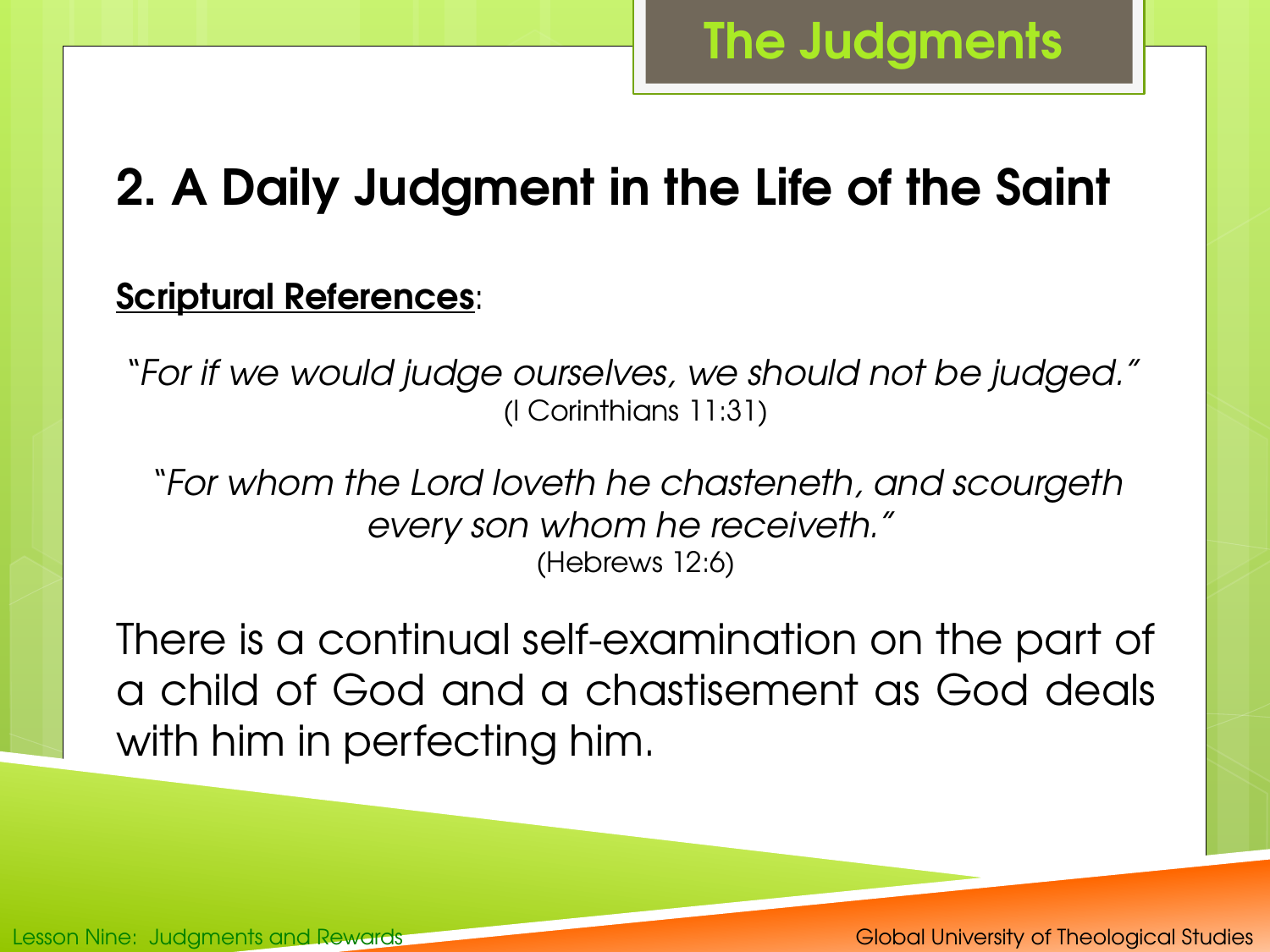

The Judgments
2. A Daily Judgment in the Life of the Saint

Scriptural References:
“For if we would judge ourselves, we should not be judged.”
(I Corinthians 11:31)

“For whom the Lord loveth he chasteneth, and scourgeth every son whom he receiveth.”
(Hebrews 12:6)

There is a continual self-examination on the part of a child of God and a chastisement as God deals with him in perfecting him.
 Global University of Theological Studies
Lesson Nine:  Judgments and Rewards